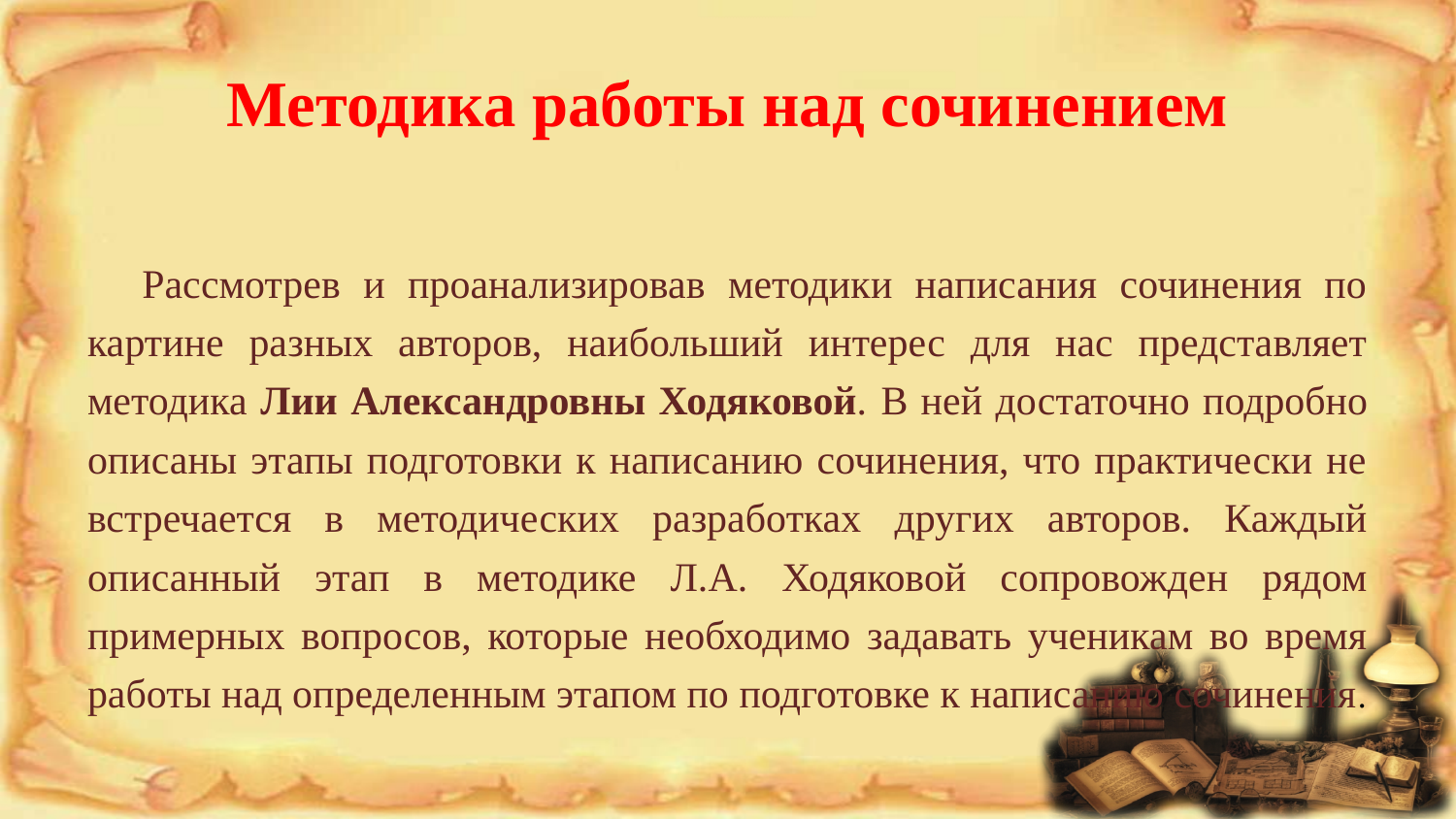

# Методика работы над сочинением

Рассмотрев и проанализировав методики написания сочинения по картине разных авторов, наибольший интерес для нас представляет методика Лии Александровны Ходяковой. В ней достаточно подробно описаны этапы подготовки к написанию сочинения, что практически не встречается в методических разработках других авторов. Каждый описанный этап в методике Л.А. Ходяковой сопровожден рядом примерных вопросов, которые необходимо задавать ученикам во время работы над определенным этапом по подготовке к написанию сочинения.